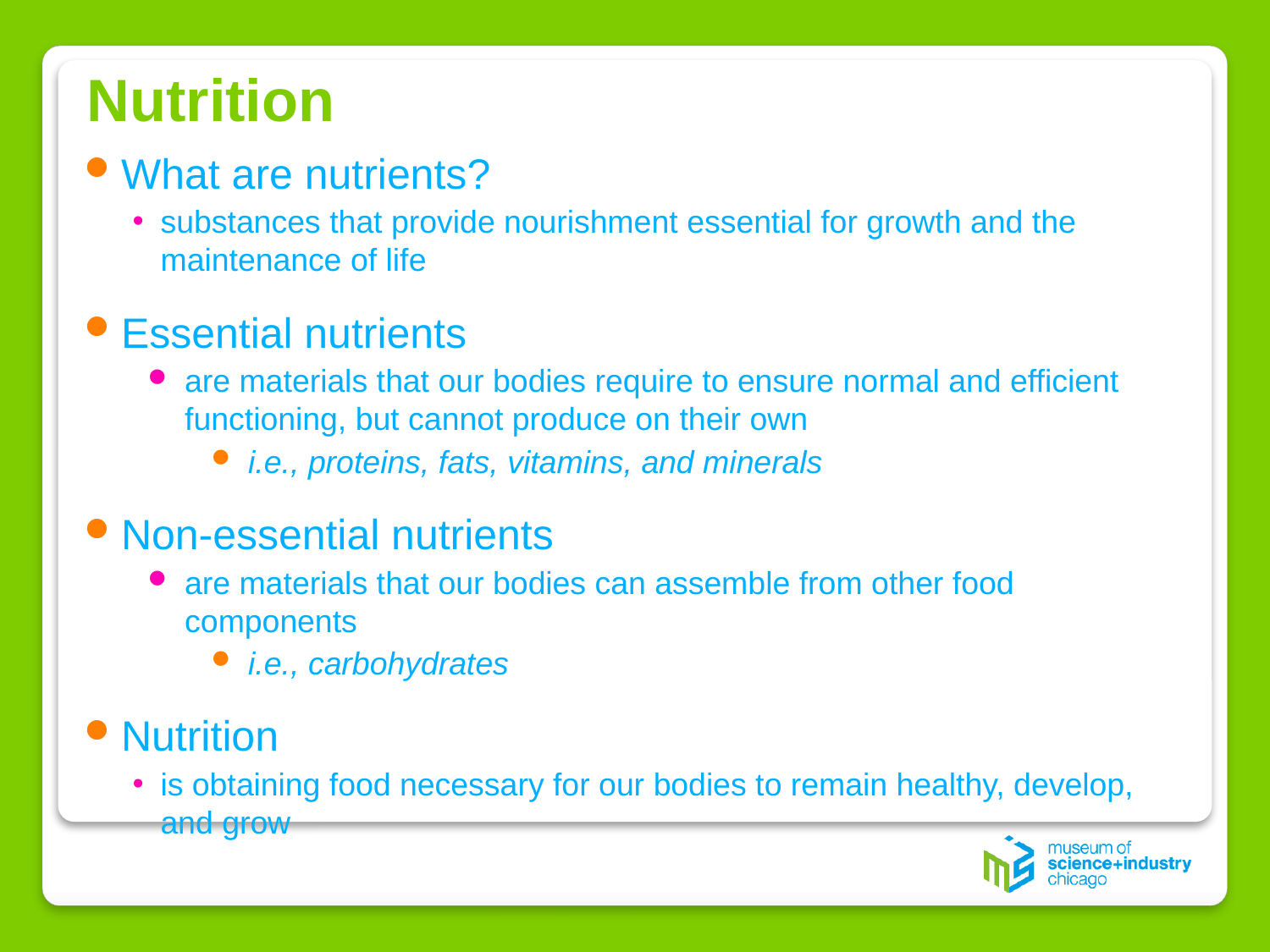

# Nutrition
What are nutrients?
substances that provide nourishment essential for growth and the maintenance of life

Essential nutrients
are materials that our bodies require to ensure normal and efficient functioning, but cannot produce on their own
i.e., proteins, fats, vitamins, and minerals

Non-essential nutrients
are materials that our bodies can assemble from other food components
i.e., carbohydrates

Nutrition
is obtaining food necessary for our bodies to remain healthy, develop, and grow